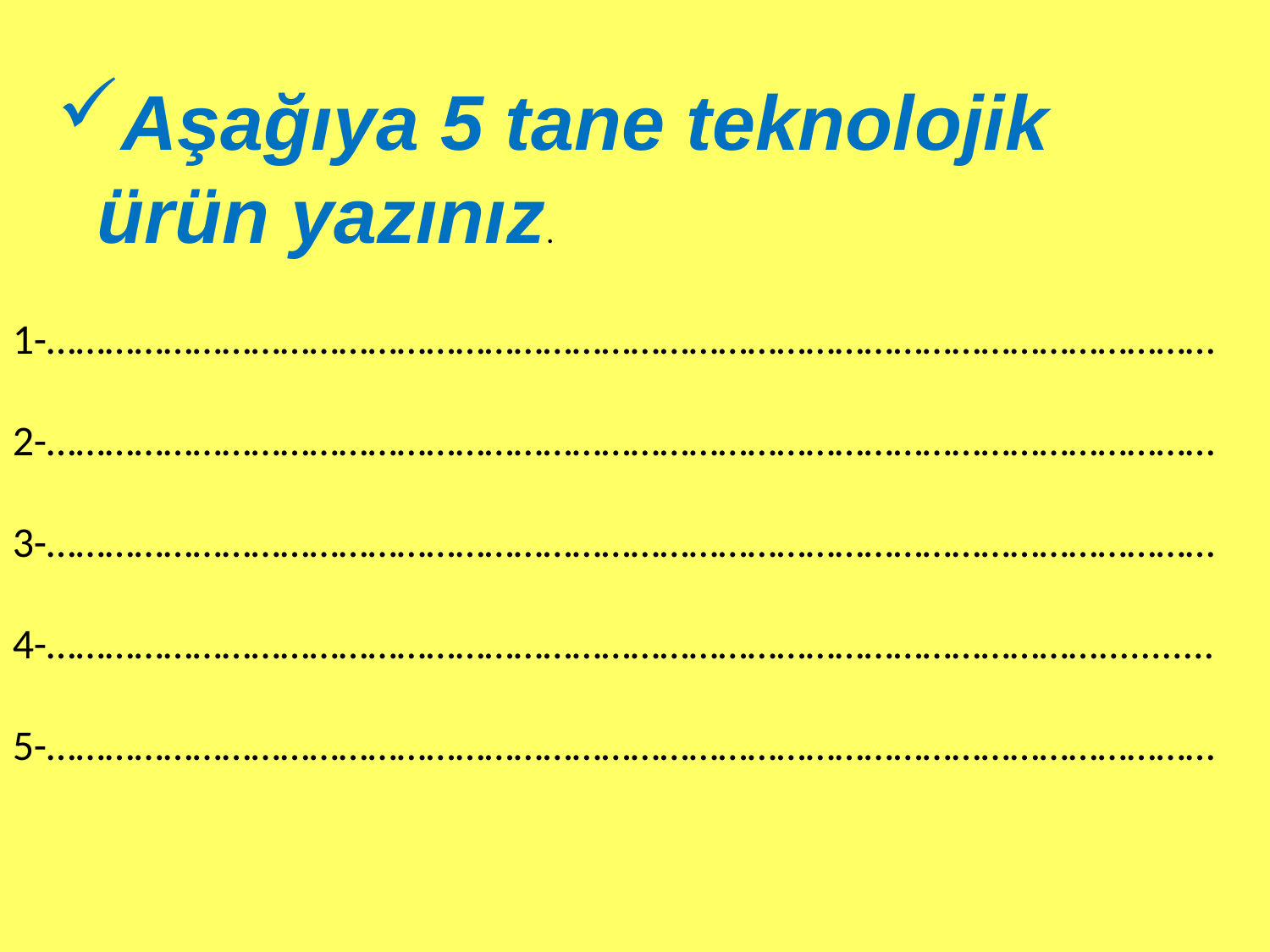

Aşağıya 5 tane teknolojik ürün yazınız.
1-…………………………………………………………………………………………………………

2-…………………………………………………………………………………………………………

3-…………………………………………………………………………………………………………

4-………………………………………………………………………………………………...........

5-…………………………………………………………………………………………………………